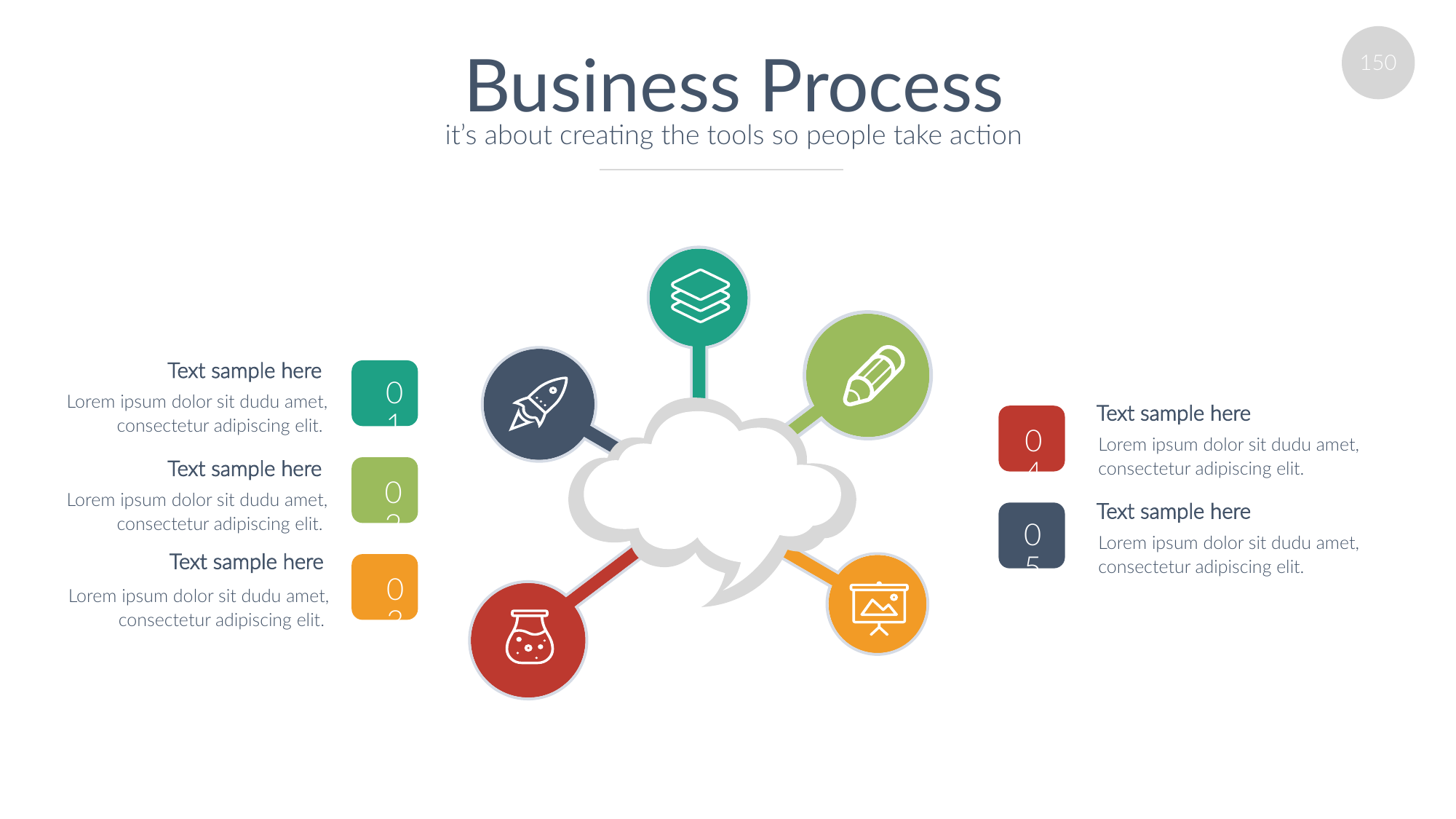

# Business Process
it’s about creating the tools so people take action

Text sample here
Lorem ipsum dolor sit dudu amet, consectetur adipiscing elit.

01

Text sample here
Lorem ipsum dolor sit dudu amet, consectetur adipiscing elit.

04
Text sample here
Lorem ipsum dolor sit dudu amet, consectetur adipiscing elit.

02
Text sample here
Lorem ipsum dolor sit dudu amet, consectetur adipiscing elit.

05

Text sample here
Lorem ipsum dolor sit dudu amet, consectetur adipiscing elit.

03